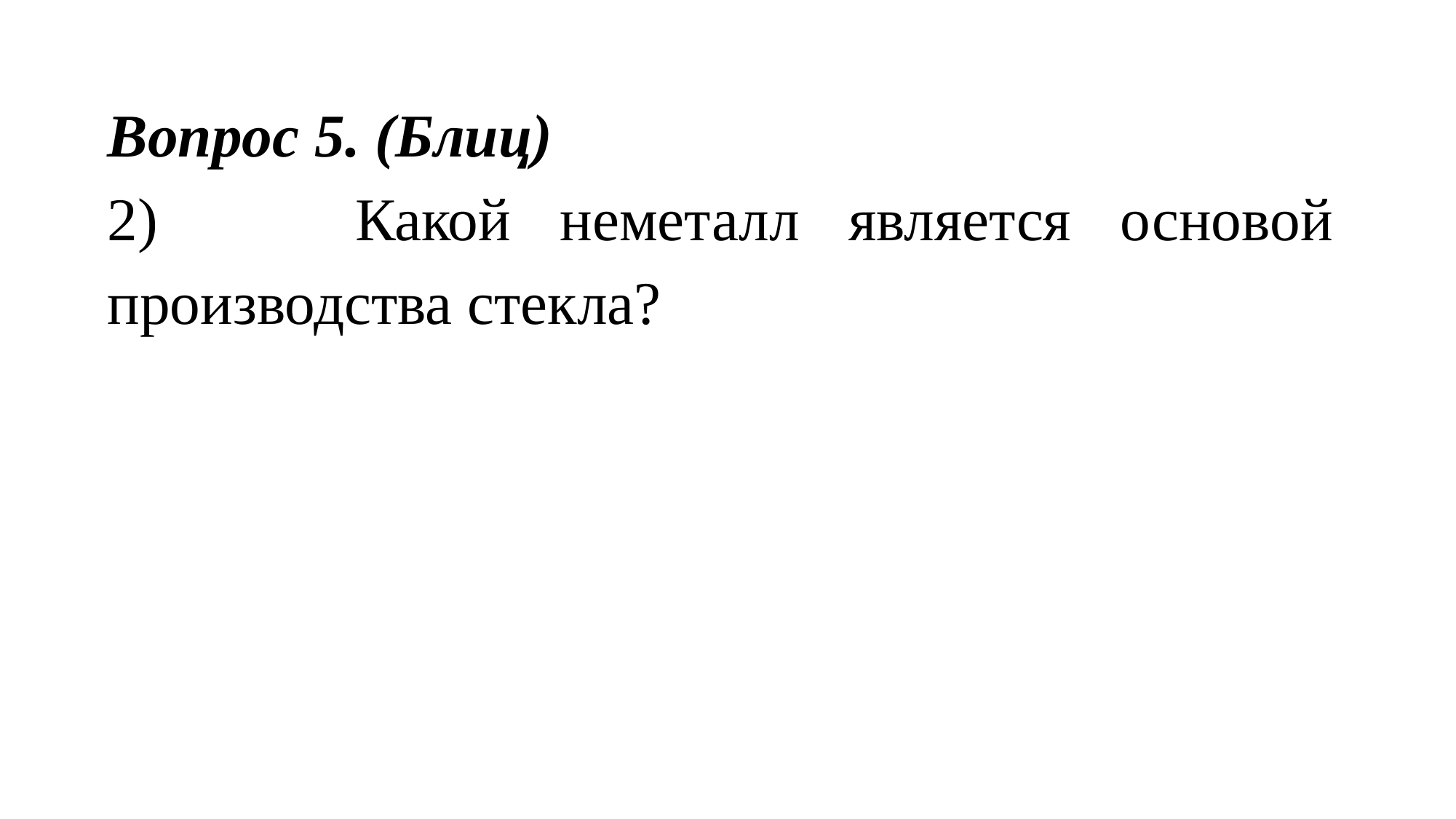

Вопрос 5. (Блиц)
2)    Какой неметалл является основой производства стекла?